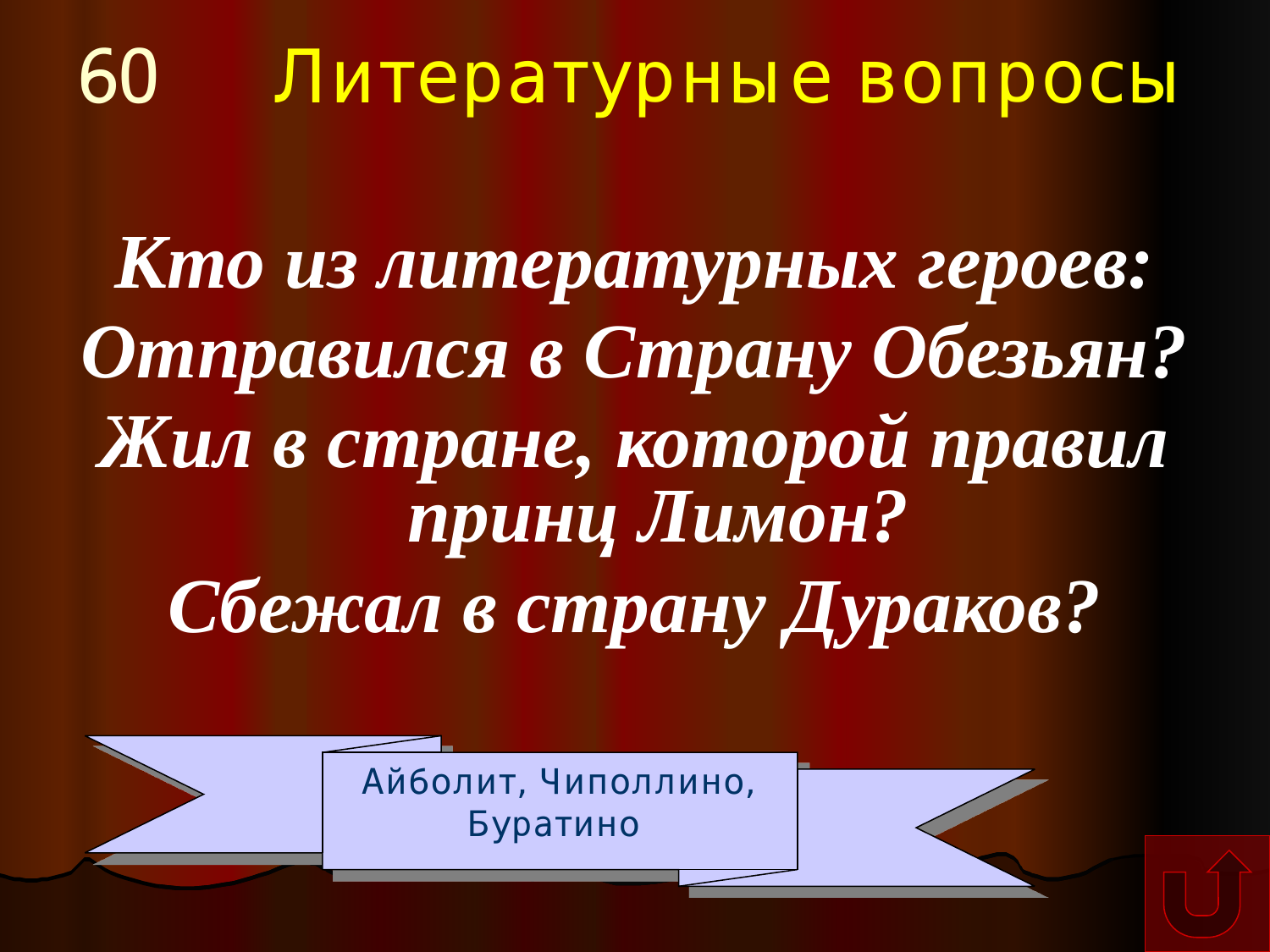

# 60     Литературные вопросы
Кто из литературных героев:
Отправился в Страну Обезьян?
Жил в стране, которой правил принц Лимон?
Сбежал в страну Дураков?
Айболит, Чиполлино, Буратино